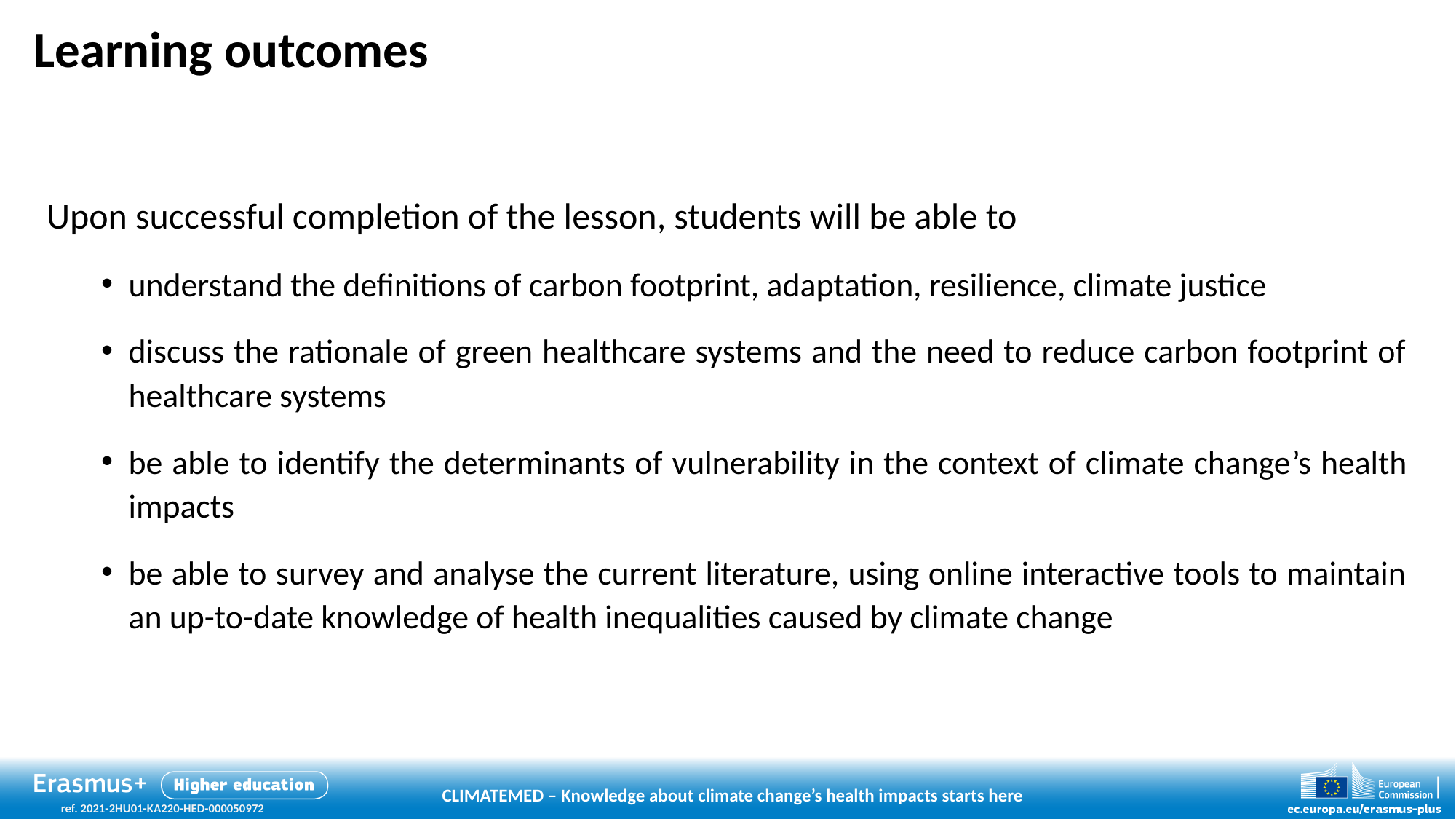

# Learning outcomes
Upon successful completion of the lesson, students will be able to
understand the definitions of carbon footprint, adaptation, resilience, climate justice
discuss the rationale of green healthcare systems and the need to reduce carbon footprint of healthcare systems
be able to identify the determinants of vulnerability in the context of climate change’s health impacts
be able to survey and analyse the current literature, using online interactive tools to maintain an up-to-date knowledge of health inequalities caused by climate change